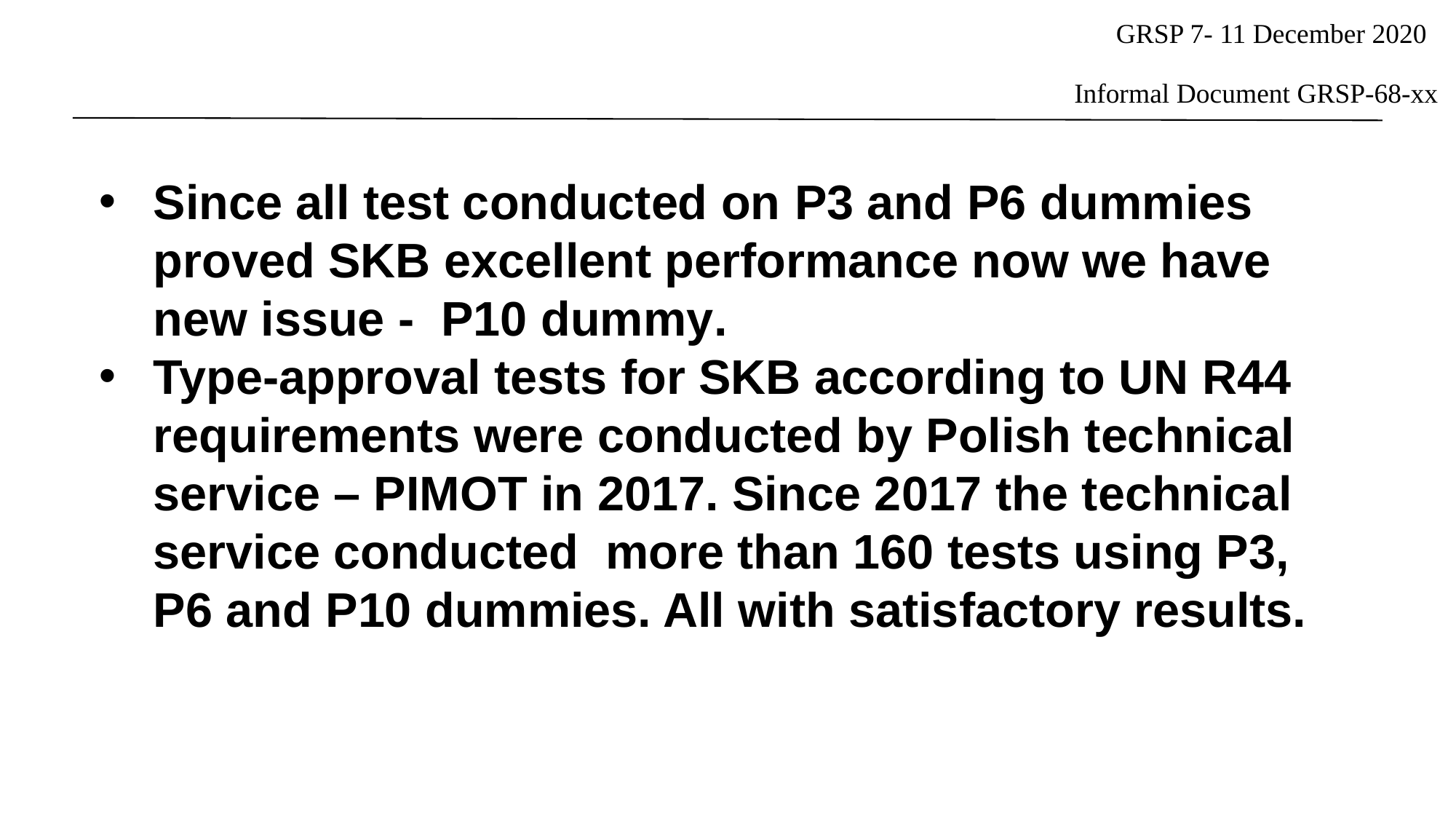

GRSP 7- 11 December 2020
Informal Document GRSP-68-xx
Since all test conducted on P3 and P6 dummies proved SKB excellent performance now we have new issue -  P10 dummy.
Type-approval tests for SKB according to UN R44 requirements were conducted by Polish technical service – PIMOT in 2017. Since 2017 the technical service conducted  more than 160 tests using P3, P6 and P10 dummies. All with satisfactory results.